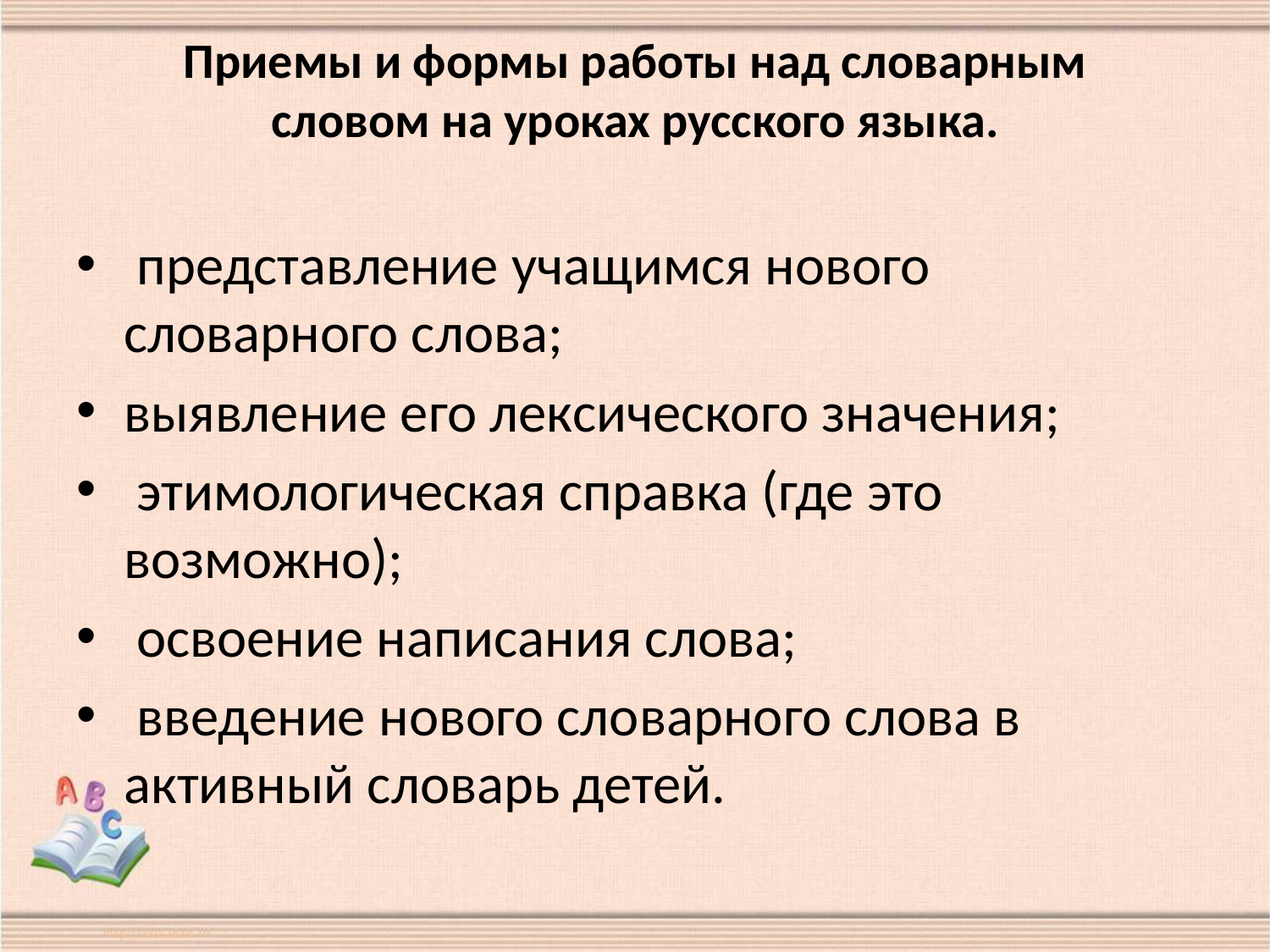

# Приемы и формы работы над словарным словом на уроках русского языка.
 представление учащимся нового словарного слова;
выявление его лексического значения;
 этимологическая справка (где это возможно);
 освоение написания слова;
 введение нового словарного слова в активный словарь детей.